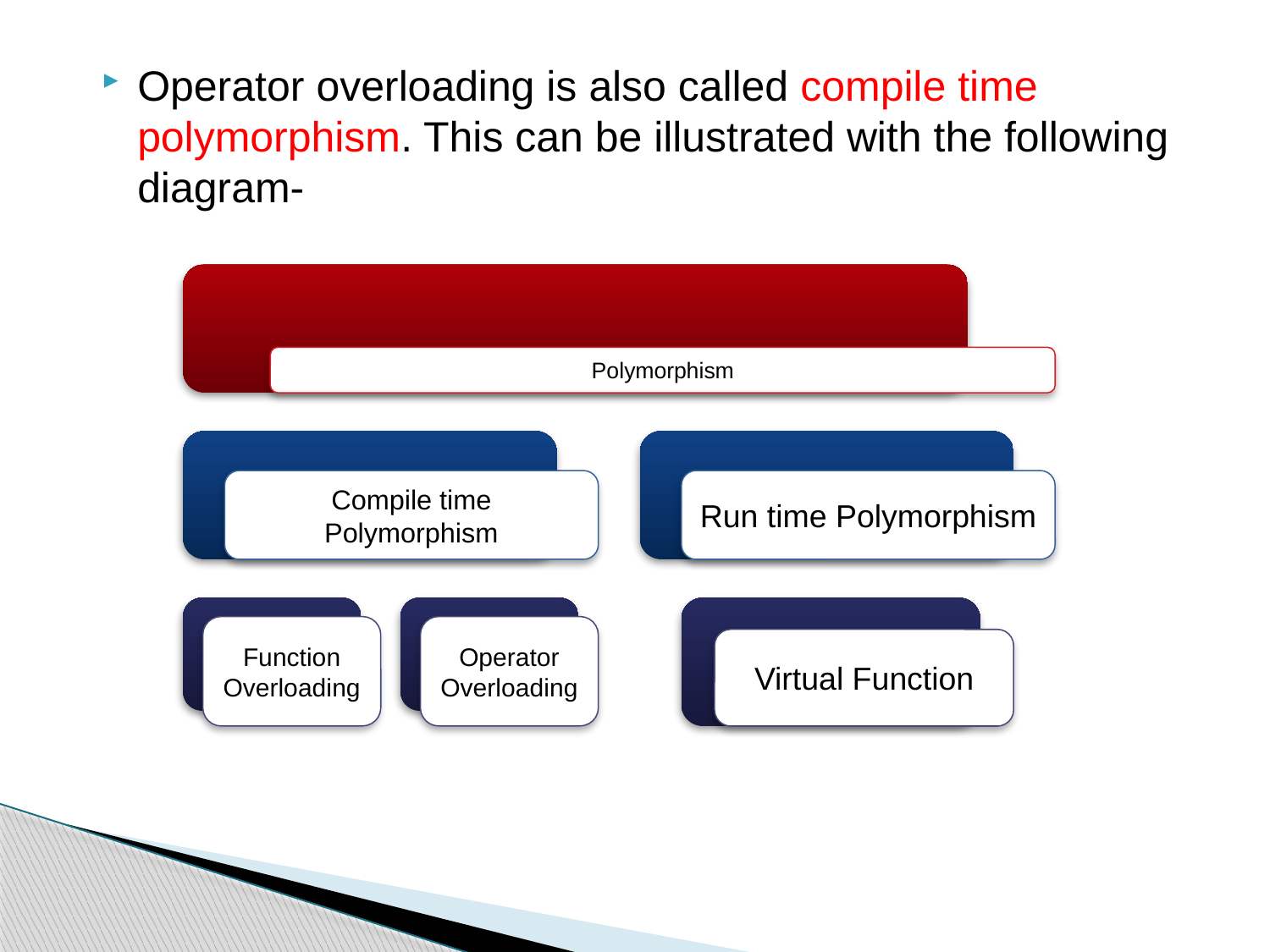

Operator overloading is also called compile time polymorphism. This can be illustrated with the following diagram-
Polymorphism
Compile time Polymorphism
Function Overloading
Operator Overloading
Run time Polymorphism
Virtual Function